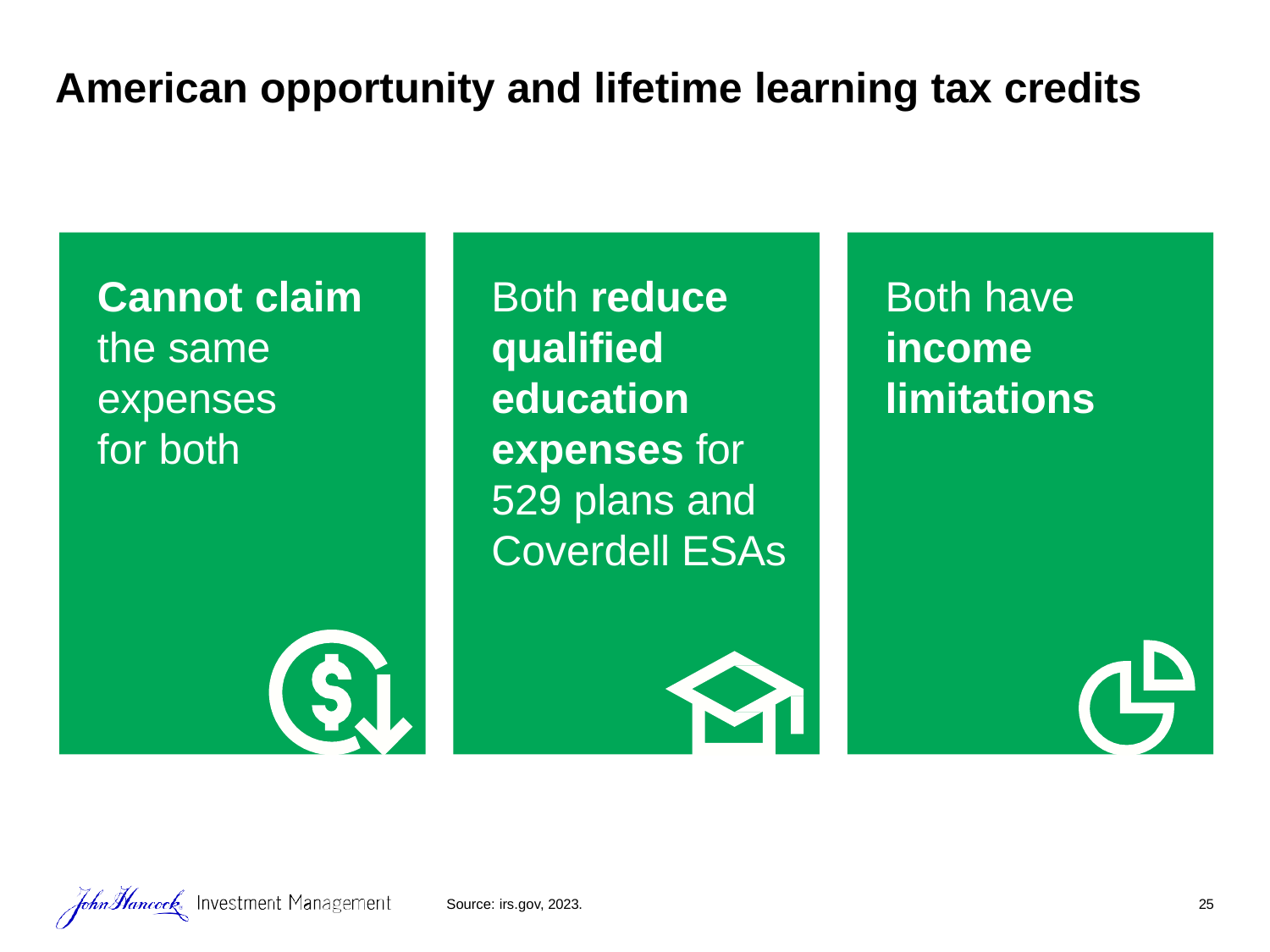

# American opportunity and lifetime learning tax credits

Cannot claim the same expenses
for both

Both reduce qualified education expenses for 529 plans and Coverdell ESAs

Both have income limitations

25
Source: irs.gov, 2023.